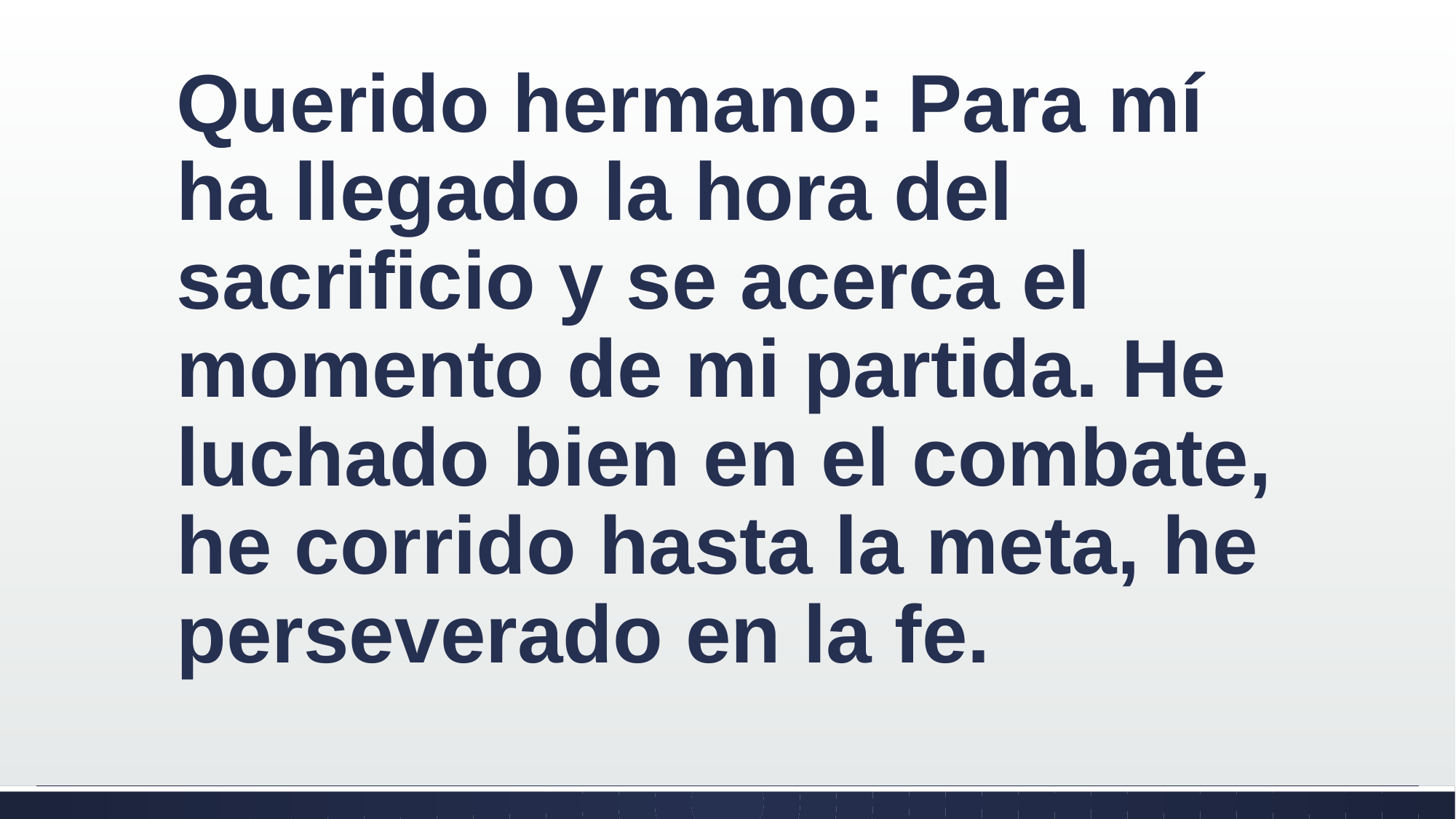

#
Querido hermano: Para mí ha llegado la hora del sacrificio y se acerca el momento de mi partida. He luchado bien en el combate, he corrido hasta la meta, he perseverado en la fe.